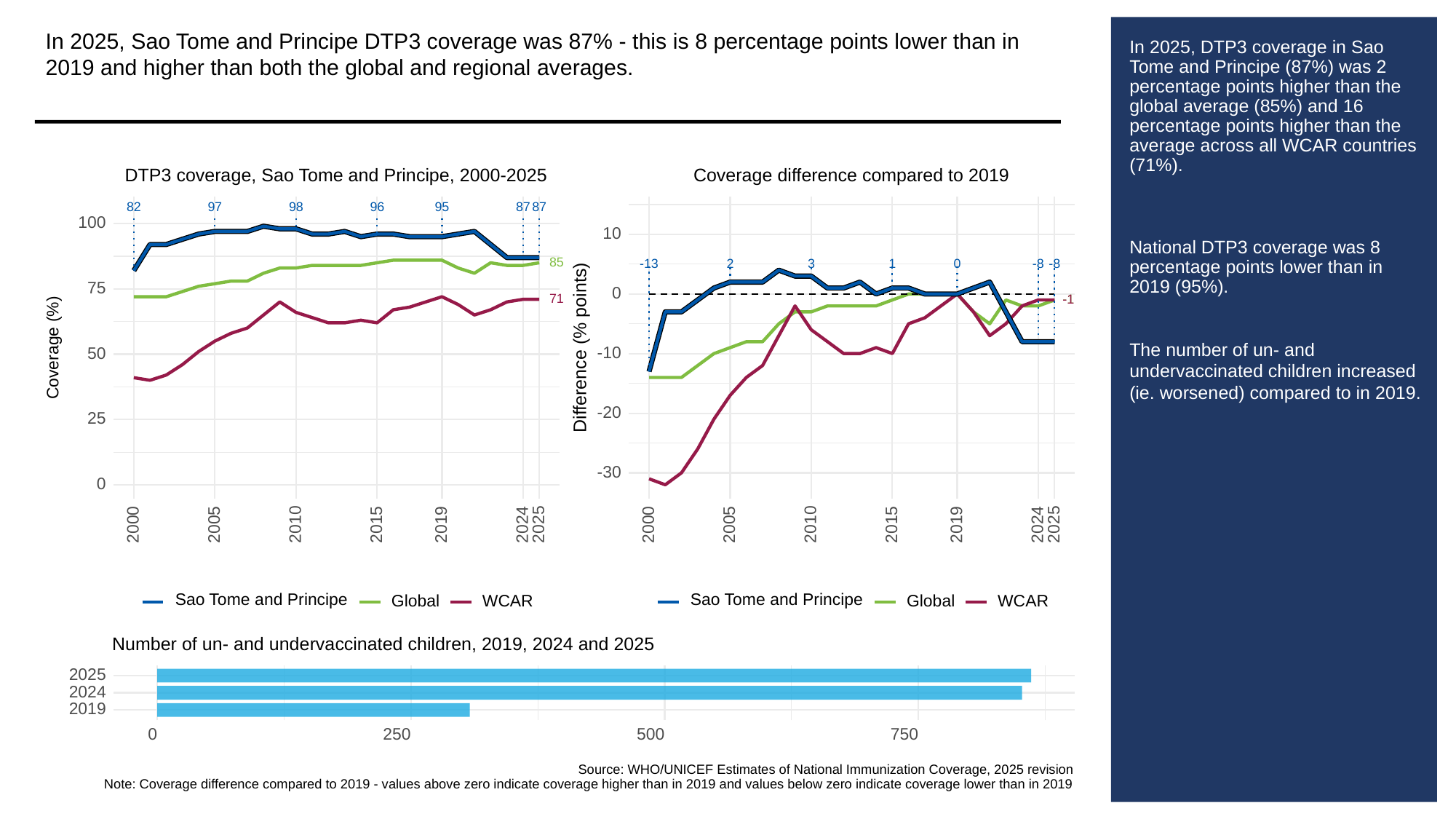

In 2025, Sao Tome and Principe DTP3 coverage was 87% - this is 8 percentage points lower than in 2019 and higher than both the global and regional averages.
# In 2025, DTP3 coverage in Sao Tome and Principe (87%) was 2 percentage points higher than the global average (85%) and 16 percentage points higher than the average across all WCAR countries (71%).

National DTP3 coverage was 8 percentage points lower than in 2019 (95%).

The number of un- and undervaccinated children increased (ie. worsened) compared to in 2019.

DTP3 coverage, Sao Tome and Principe, 2000-2025
Coverage difference compared to 2019

82
97
98
96
95
87
87

100

10

85
-13
3
0
-8
-8
2
1

75
0

71
-1
-1

Difference (% points)
Coverage (%)
-10
50

-20

25

-30

0

2000
2005
2010
2015
2019
2024
2025
2000
2005
2010
2015
2019
2024
2025
Sao Tome and Principe
Sao Tome and Principe
Global
WCAR
Global
WCAR

Number of un- and undervaccinated children, 2019, 2024 and 2025

2025

2024

2019

0
250
500
750
Source: WHO/UNICEF Estimates of National Immunization Coverage, 2025 revision
Note: Coverage difference compared to 2019 - values above zero indicate coverage higher than in 2019 and values below zero indicate coverage lower than in 2019